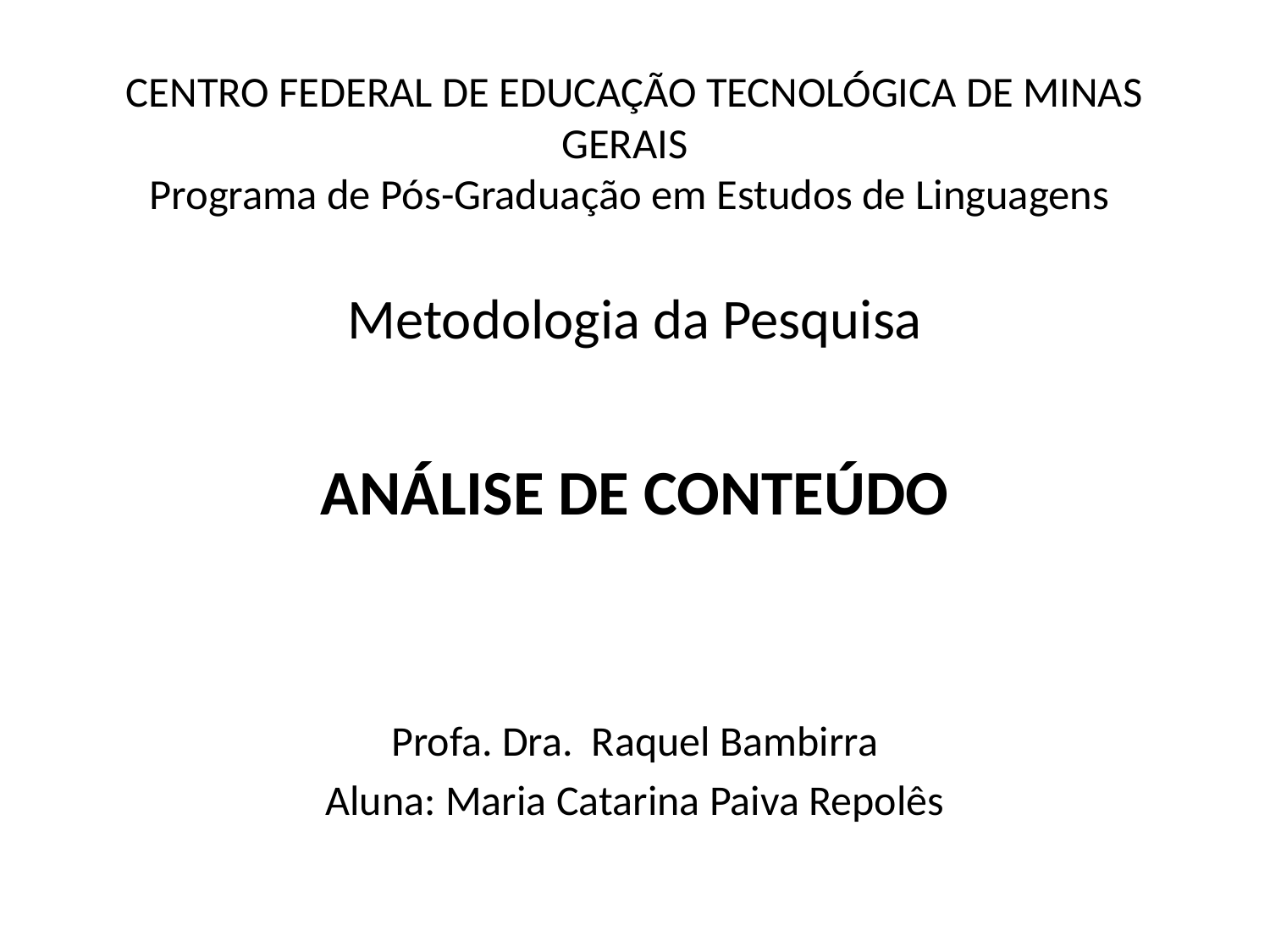

# CENTRO FEDERAL DE EDUCAÇÃO TECNOLÓGICA DE MINAS GERAIS Programa de Pós-Graduação em Estudos de Linguagens
Metodologia da Pesquisa

ANÁLISE DE CONTEÚDO

Profa. Dra.  Raquel Bambirra
Aluna: Maria Catarina Paiva Repolês